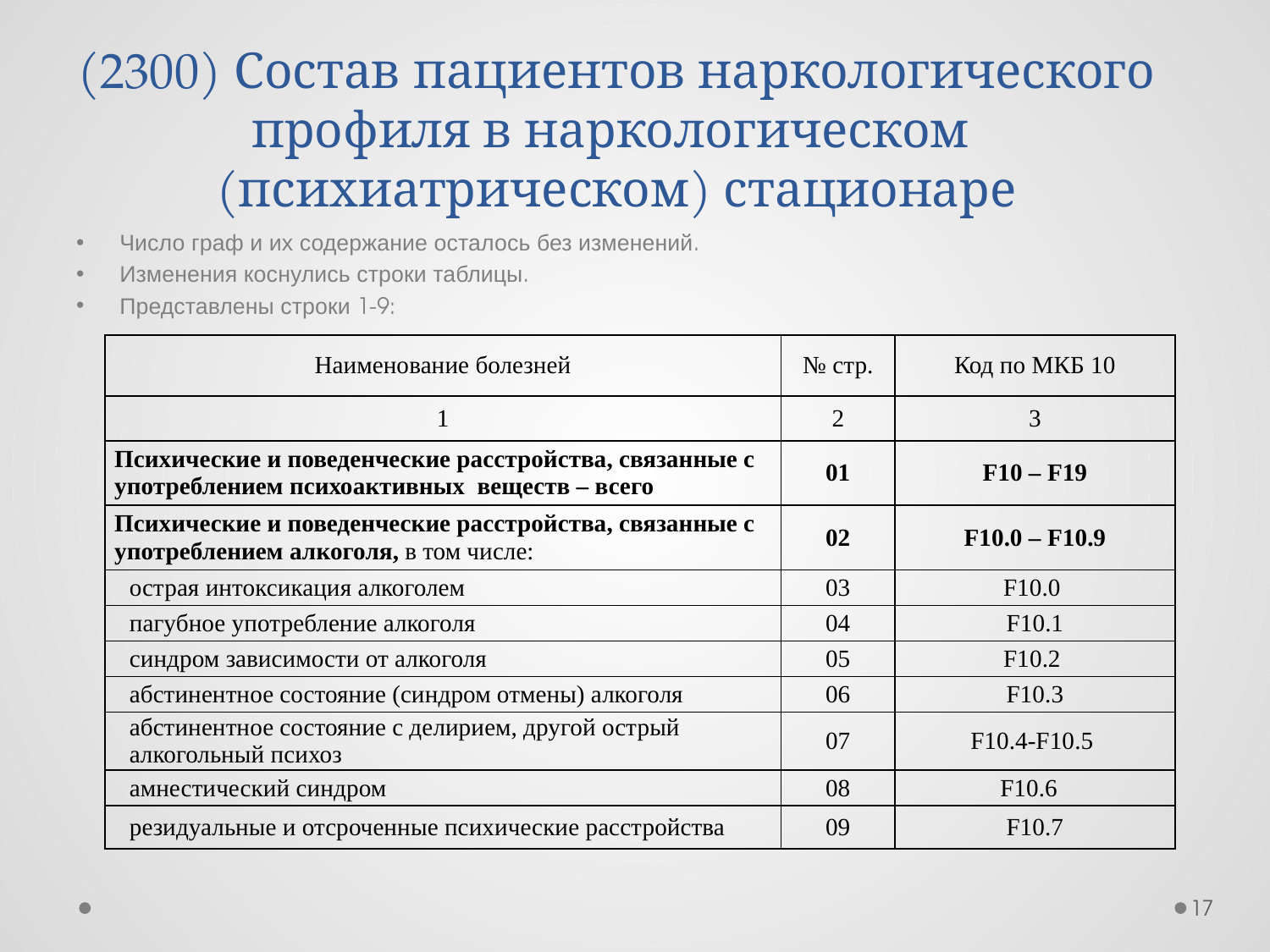

# (2300) Состав пациентов наркологического профиля в наркологическом  (психиатрическом) стационаре
Число граф и их содержание осталось без изменений.
Изменения коснулись строки таблицы.
Представлены строки 1-9:

| Наименование болезней | № стр. | Код по МКБ 10 |
| --- | --- | --- |
| 1 | 2 | 3 |
| Психические и поведенческие расстройства, связанные с употреблением психоактивных веществ – всего | 01 | F10 – F19 |
| Психические и поведенческие расстройства, связанные с употреблением алкоголя, в том числе: | 02 | F10.0 – F10.9 |
| острая интоксикация алкоголем | 03 | F10.0 |
| пагубное употребление алкоголя | 04 | F10.1 |
| синдром зависимости от алкоголя | 05 | F10.2 |
| абстинентное состояние (синдром отмены) алкоголя | 06 | F10.3 |
| абстинентное состояние с делирием, другой острый алкогольный психоз | 07 | F10.4-F10.5 |
| амнестический синдром | 08 | F10.6 |
| резидуальные и отсроченные психические расстройства | 09 | F10.7 |

17